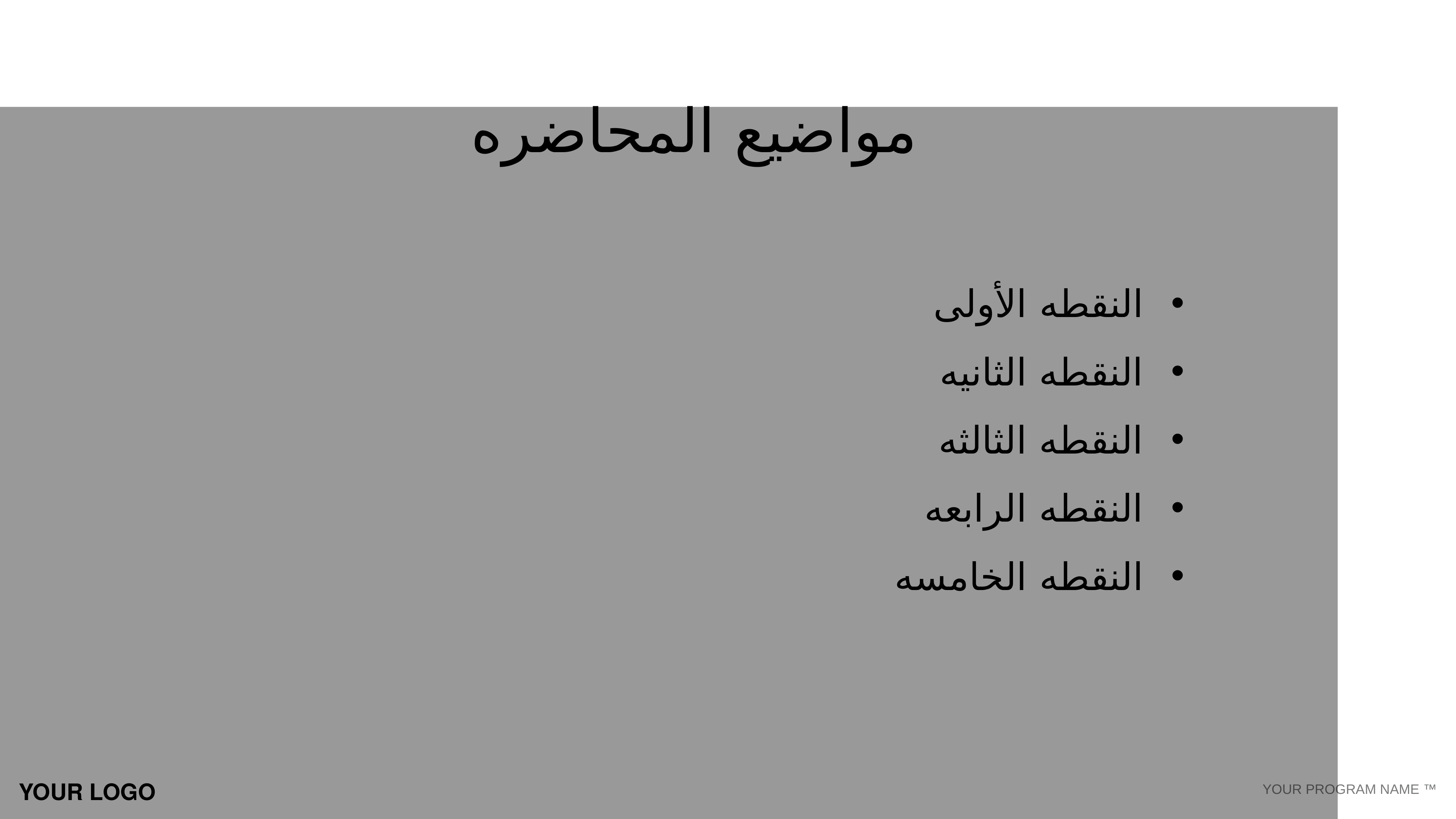

مواضيع المحاضره

النقطه الأولى
النقطه الثانيه
النقطه الثالثه
النقطه الرابعه
النقطه الخامسه